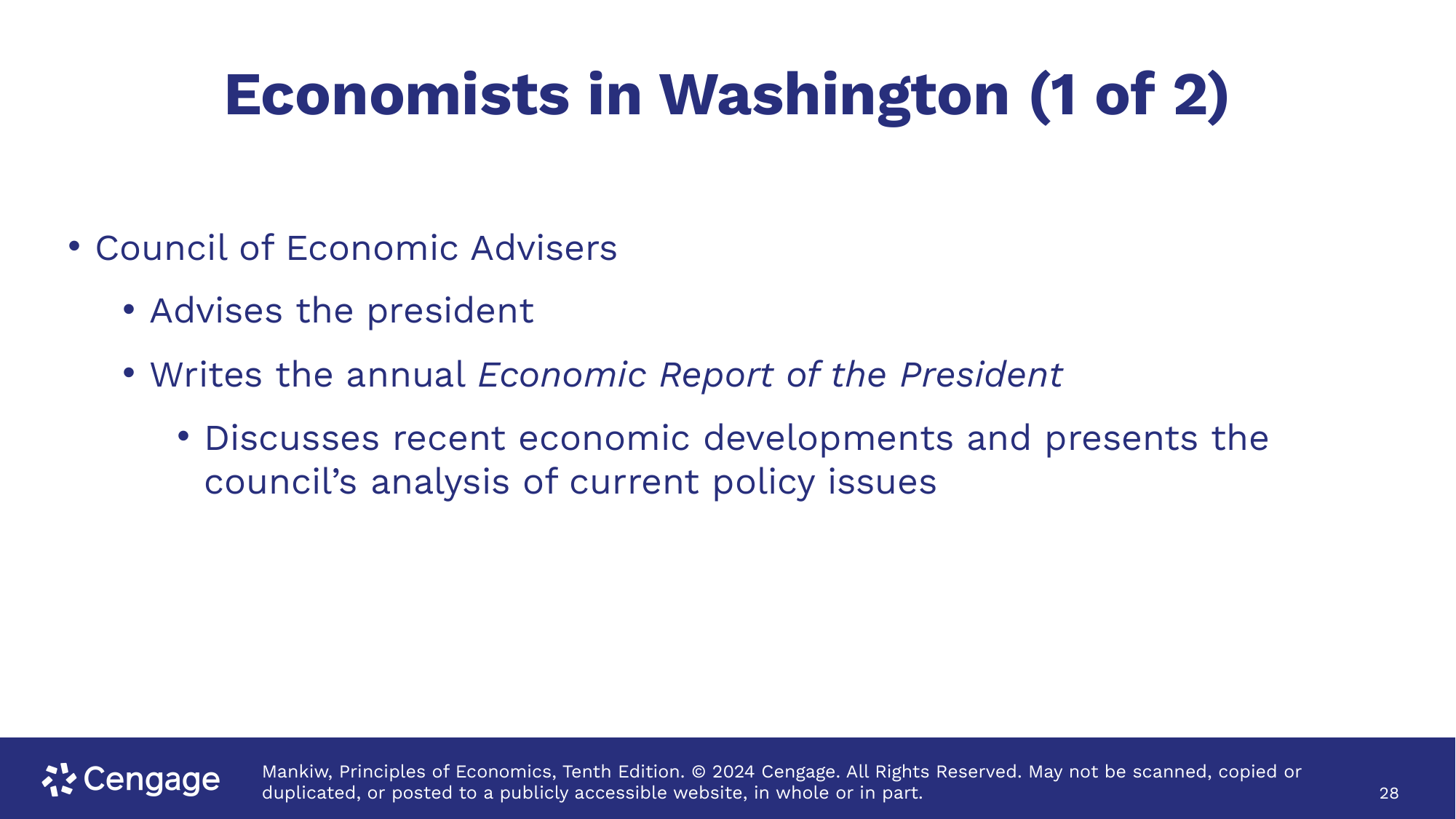

# Economists in Washington (1 of 2)
Council of Economic Advisers
Advises the president
Writes the annual Economic Report of the President
Discusses recent economic developments and presents the council’s analysis of current policy issues